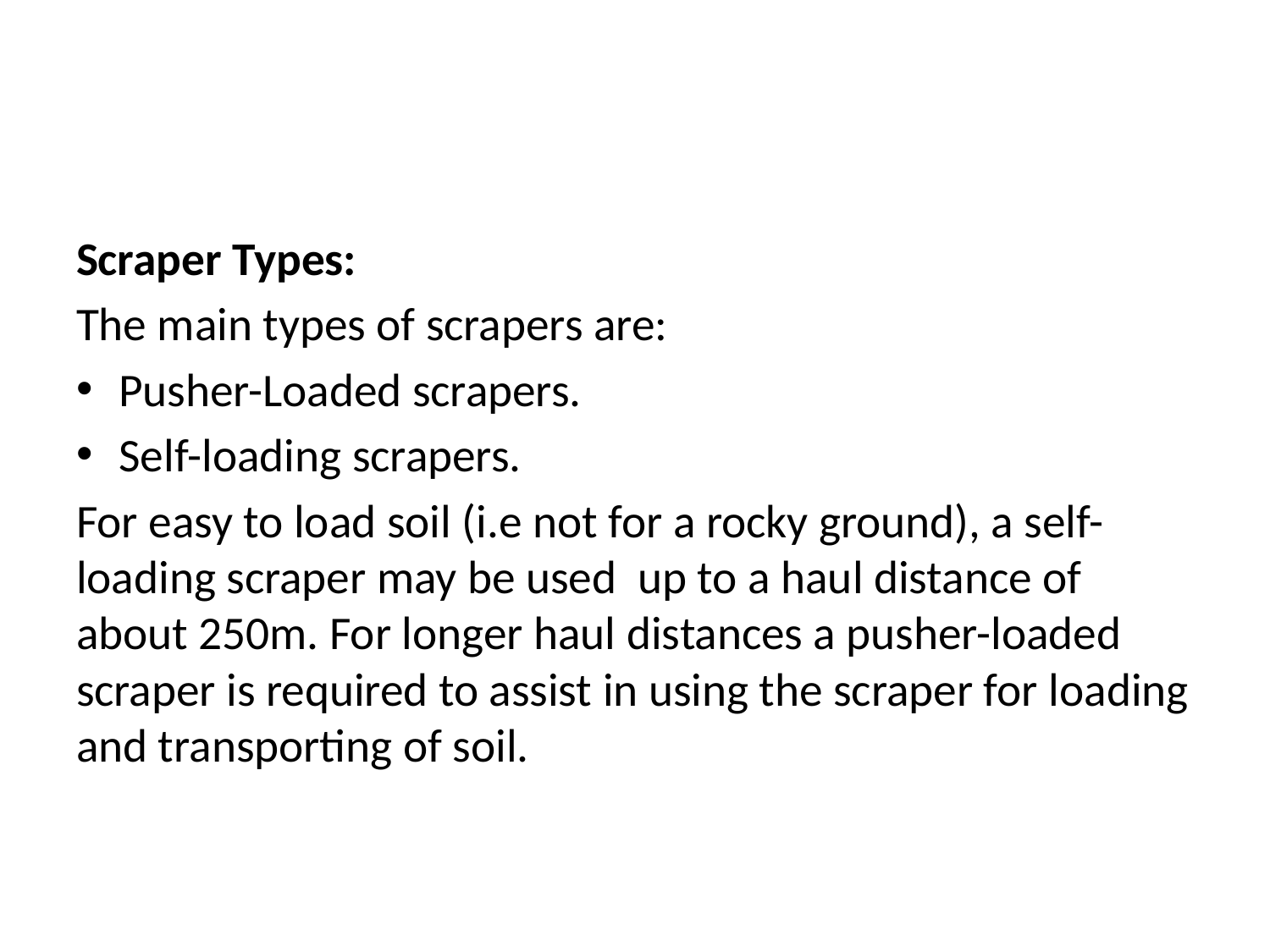

#
Scraper Types:
The main types of scrapers are:
Pusher-Loaded scrapers.
Self-loading scrapers.
For easy to load soil (i.e not for a rocky ground), a self-loading scraper may be used  up to a haul distance of about 250m. For longer haul distances a pusher-loaded scraper is required to assist in using the scraper for loading and transporting of soil.